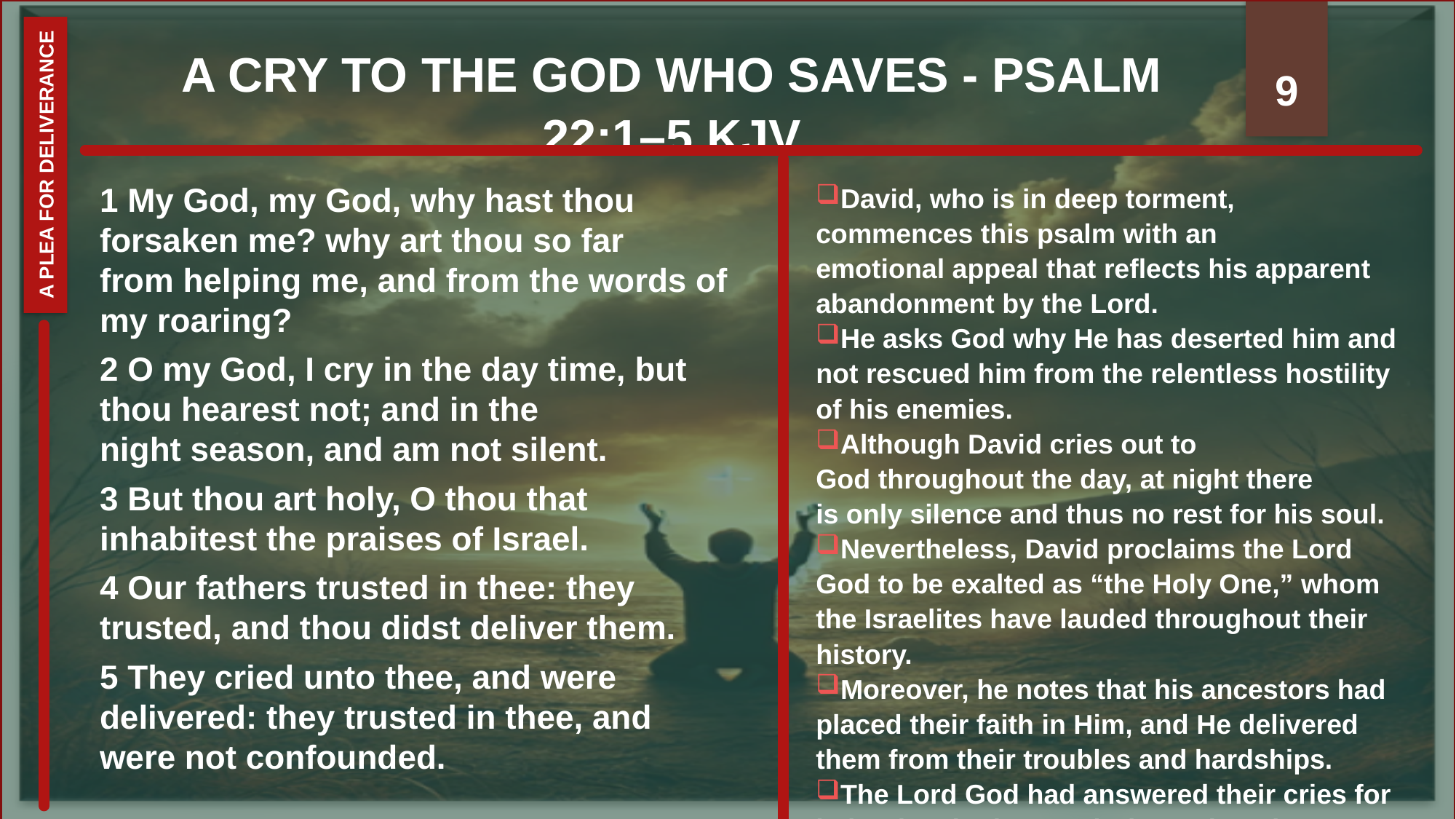

# A Cry to the God Who Saves - Psalm 22:1–5 KJV
9
A Plea for Deliverance
1 My God, my God, why hast thou forsaken me? why art thou so far from helping me, and from the words of my roaring?
2 O my God, I cry in the day time, but thou hearest not; and in the night season, and am not silent.
3 But thou art holy, O thou that inhabitest the praises of Israel.
4 Our fathers trusted in thee: they trusted, and thou didst deliver them.
5 They cried unto thee, and were delivered: they trusted in thee, and were not confounded.
David, who is in deep torment, commences this psalm with an emotional appeal that reflects his apparent abandonment by the Lord.
He asks God why He has deserted him and not rescued him from the relentless hostility of his enemies.
Although David cries out to God throughout the day, at night there is only silence and thus no rest for his soul.
Nevertheless, David proclaims the Lord God to be exalted as “the Holy One,” whom the Israelites have lauded throughout their history.
Moreover, he notes that his ancestors had placed their faith in Him, and He delivered them from their troubles and hardships.
The Lord God had answered their cries for help; they had trusted Him and so they were not put to shame.